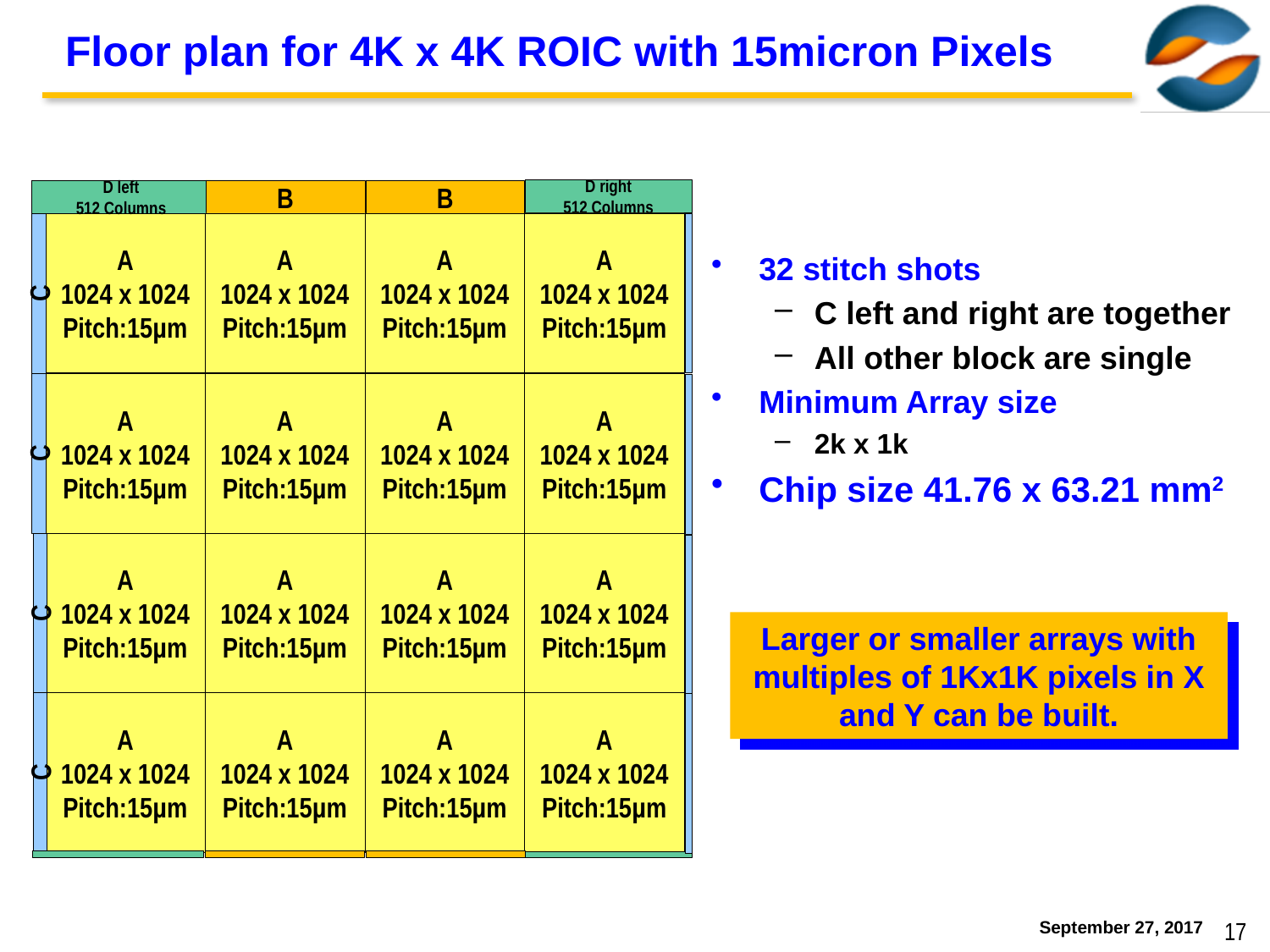

# Floor plan for 4K x 4K ROIC with 15micron Pixels
D right
512 Columns
D left
512 Columns
B
B
A
1024 x 1024
Pitch:15µm
A
1024 x 1024
Pitch:15µm
A
1024 x 1024
Pitch:15µm
A
1024 x 1024
Pitch:15µm

C
C
A
1024 x 1024
Pitch:15µm
A
1024 x 1024
Pitch:15µm
A
1024 x 1024
Pitch:15µm
A
1024 x 1024
Pitch:15µm

C
A
1024 x 1024
Pitch:15µm
A
1024 x 1024
Pitch:15µm
A
1024 x 1024
Pitch:15µm
A
1024 x 1024
Pitch:15µm

C
A
1024 x 1024
Pitch:15µm
A
1024 x 1024
Pitch:15µm
A
1024 x 1024
Pitch:15µm
A
1024 x 1024
Pitch:15µm

32 stitch shots
C left and right are together
All other block are single
Minimum Array size
2k x 1k
Chip size 41.76 x 63.21 mm2

Larger or smaller arrays with multiples of 1Kx1K pixels in X and Y can be built.
September 27, 2017
17